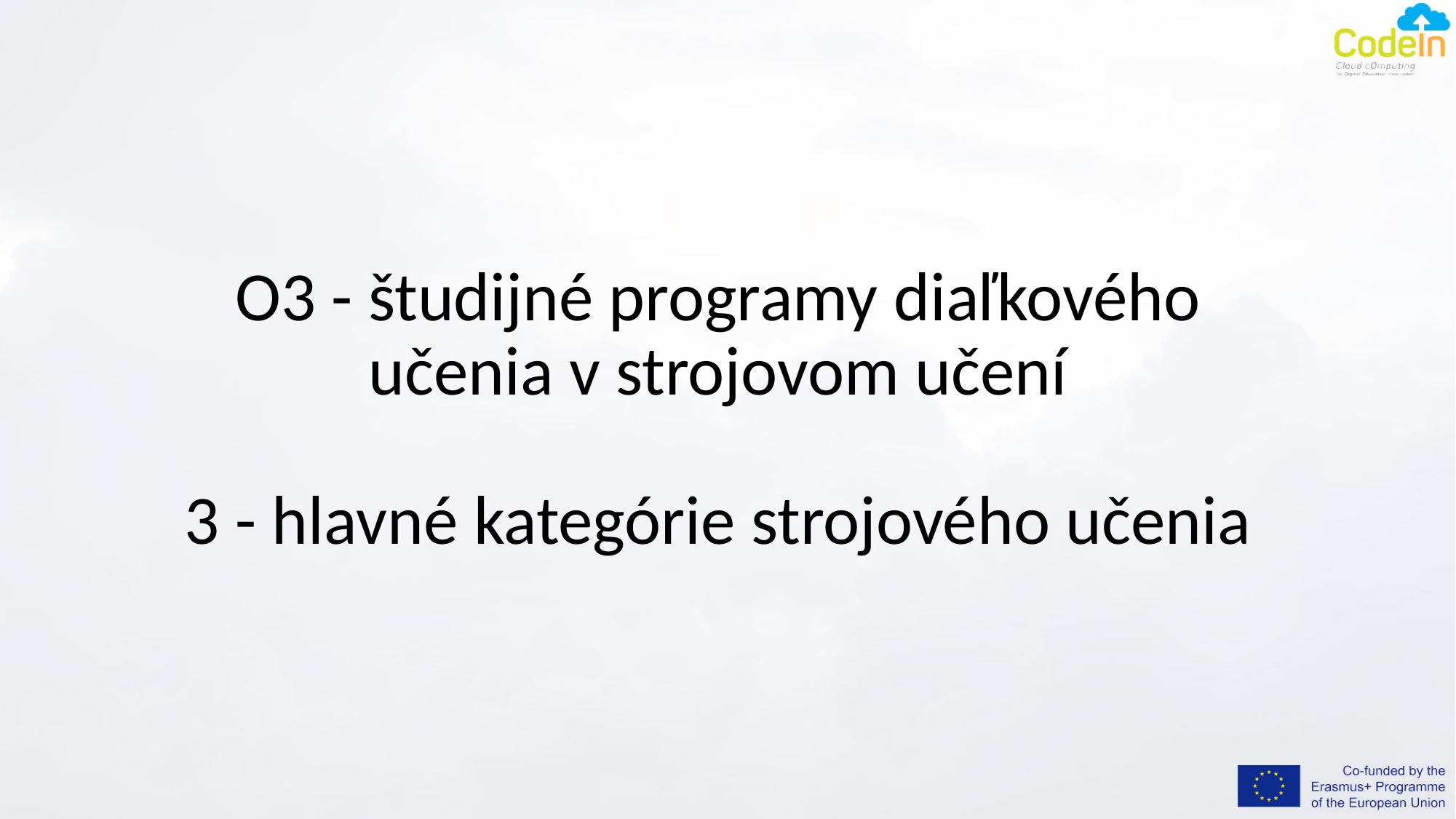

# O3 - študijné programy diaľkového učenia v strojovom učení 3 - hlavné kategórie strojového učenia